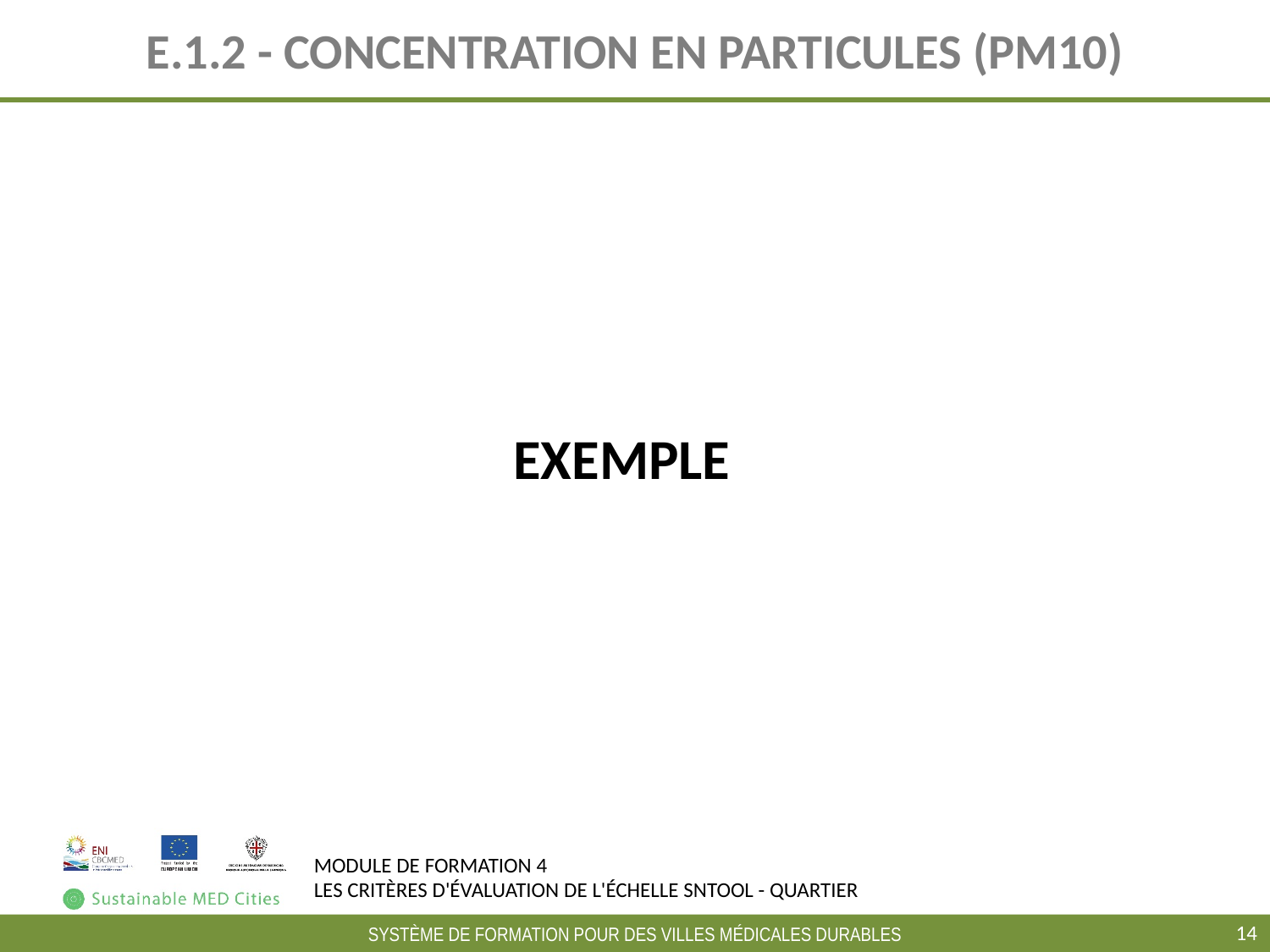

# E.1.2 - CONCENTRATION EN PARTICULES (PM10)

EXEMPLE
14